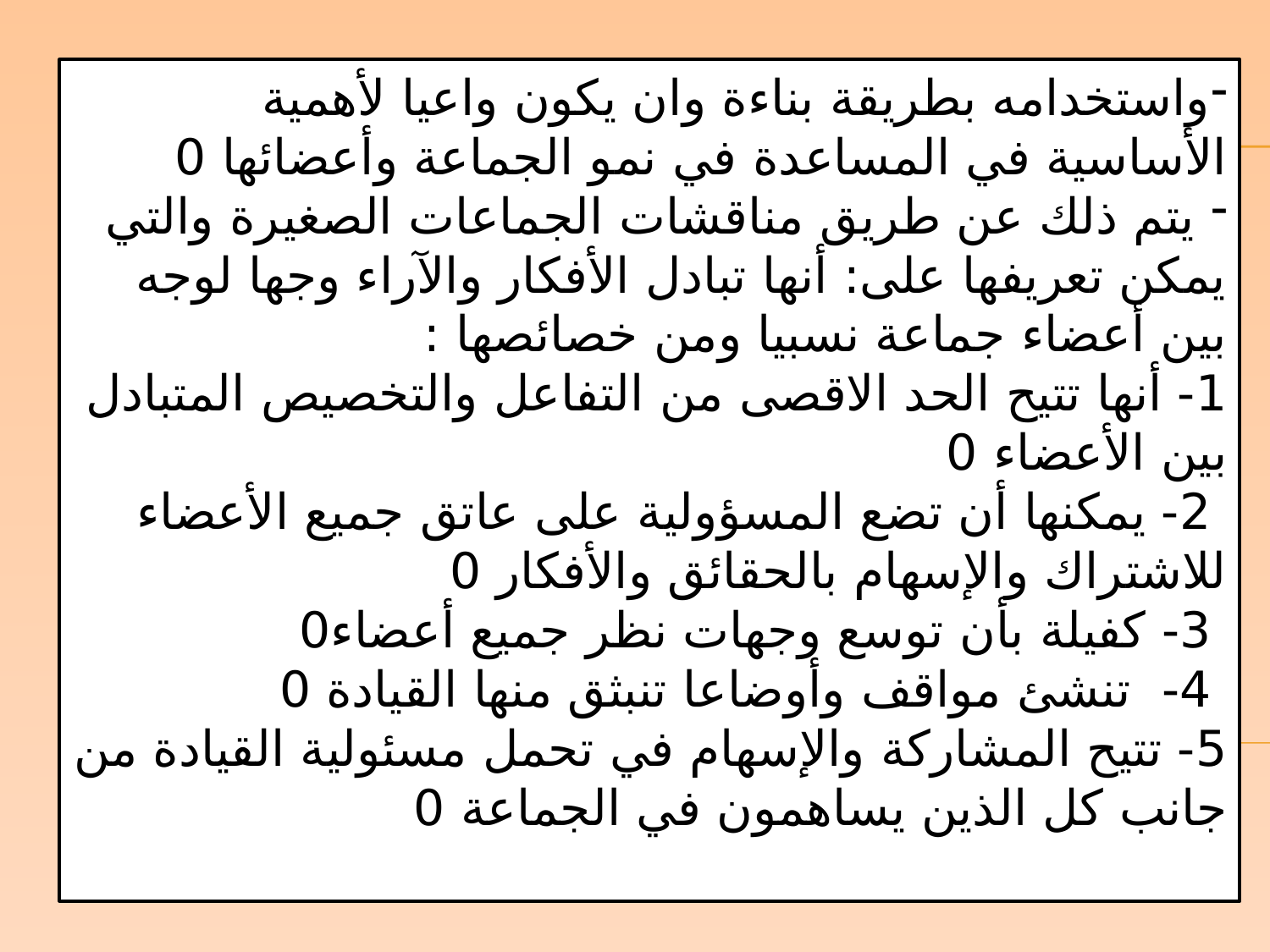

واستخدامه بطريقة بناءة وان يكون واعيا لأهمية الأساسية في المساعدة في نمو الجماعة وأعضائها 0
 يتم ذلك عن طريق مناقشات الجماعات الصغيرة والتي يمكن تعريفها على: أنها تبادل الأفكار والآراء وجها لوجه بين أعضاء جماعة نسبيا ومن خصائصها :
1- أنها تتيح الحد الاقصى من التفاعل والتخصيص المتبادل بين الأعضاء 0
 2- يمكنها أن تضع المسؤولية على عاتق جميع الأعضاء للاشتراك والإسهام بالحقائق والأفكار 0
 3- كفيلة بأن توسع وجهات نظر جميع أعضاء0
 4-  تنشئ مواقف وأوضاعا تنبثق منها القيادة 0
5- تتيح المشاركة والإسهام في تحمل مسئولية القيادة من جانب كل الذين يساهمون في الجماعة 0